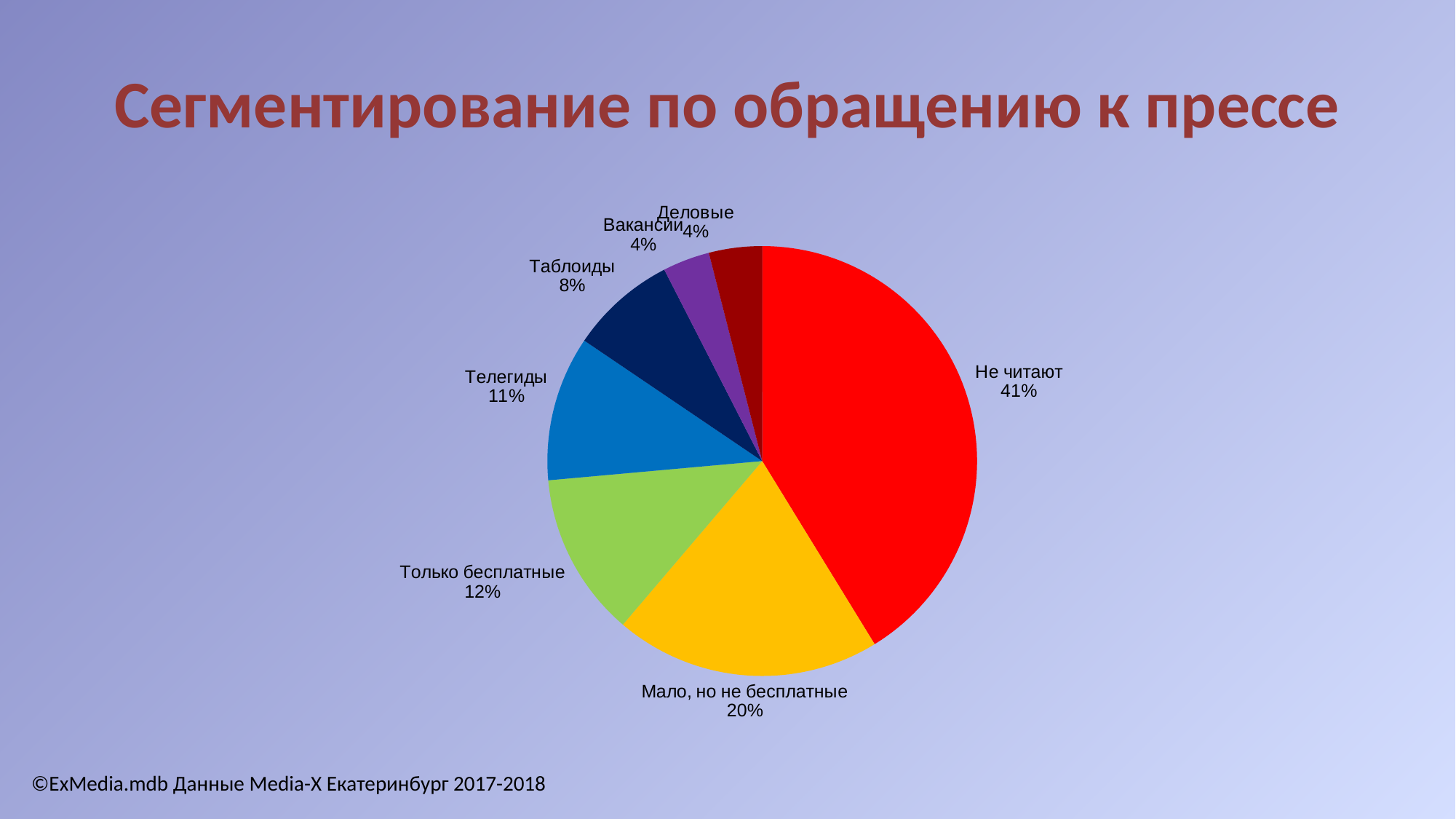

# Сегментирование по обращению к прессе

### Chart

| Category | Ряд 1 |
|---|---|
| Не читают | 0.41233333333333333 |
| Мало, но не бесплатные | 0.2 |
| Только бесплатные | 0.12333333333333334 |
| Телегиды | 0.109 |
| Таблоиды | 0.08 |
| Вакансии | 0.035333333333333335 |
| Деловые | 0.04 |
©ExMedia.mdb Данные Media-X Екатеринбург 2017-2018